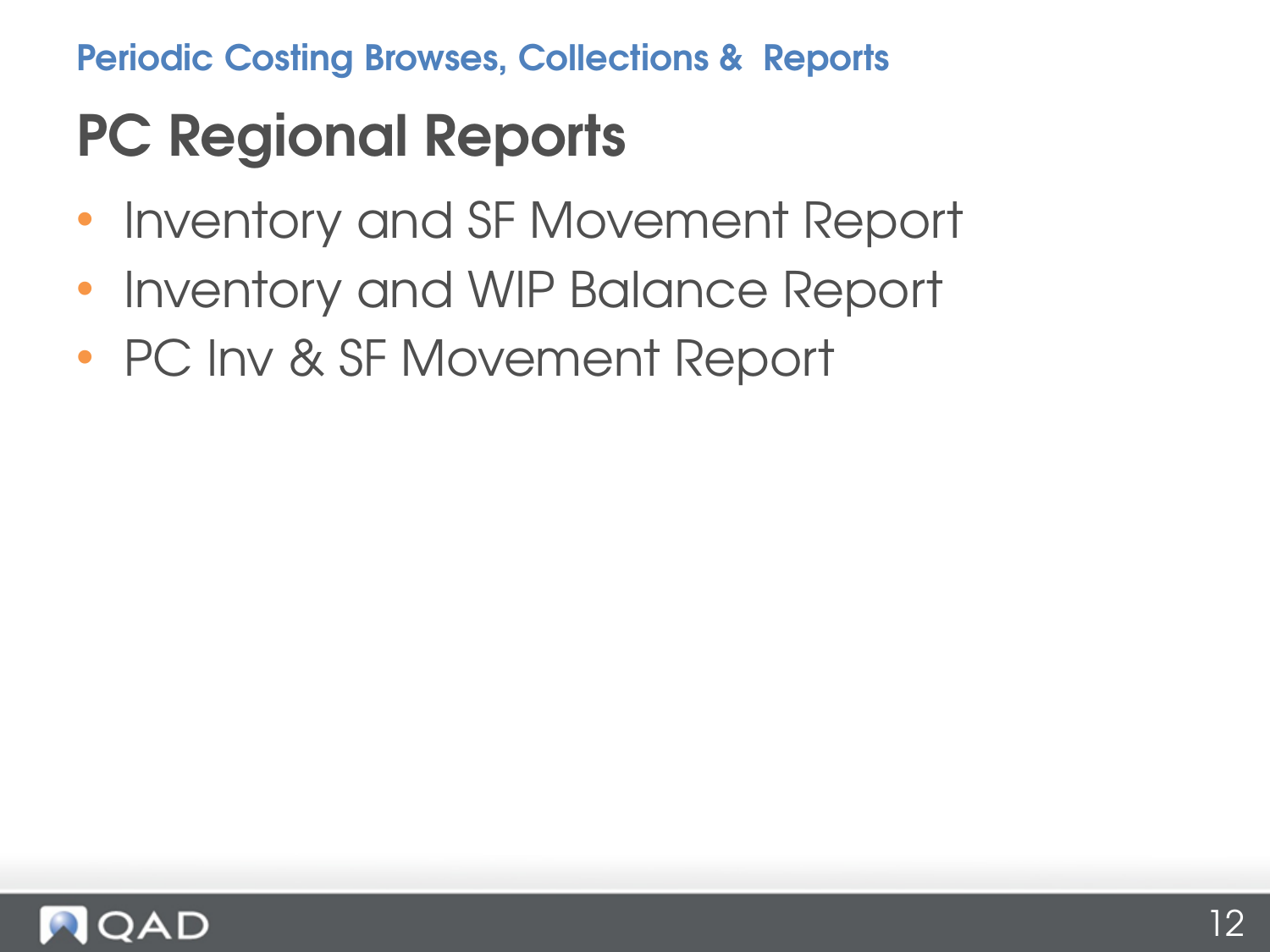

Periodic Costing Browses, Collections &  Reports
# PC Regional Reports
Inventory and SF Movement Report
Inventory and WIP Balance Report
PC Inv & SF Movement Report
12